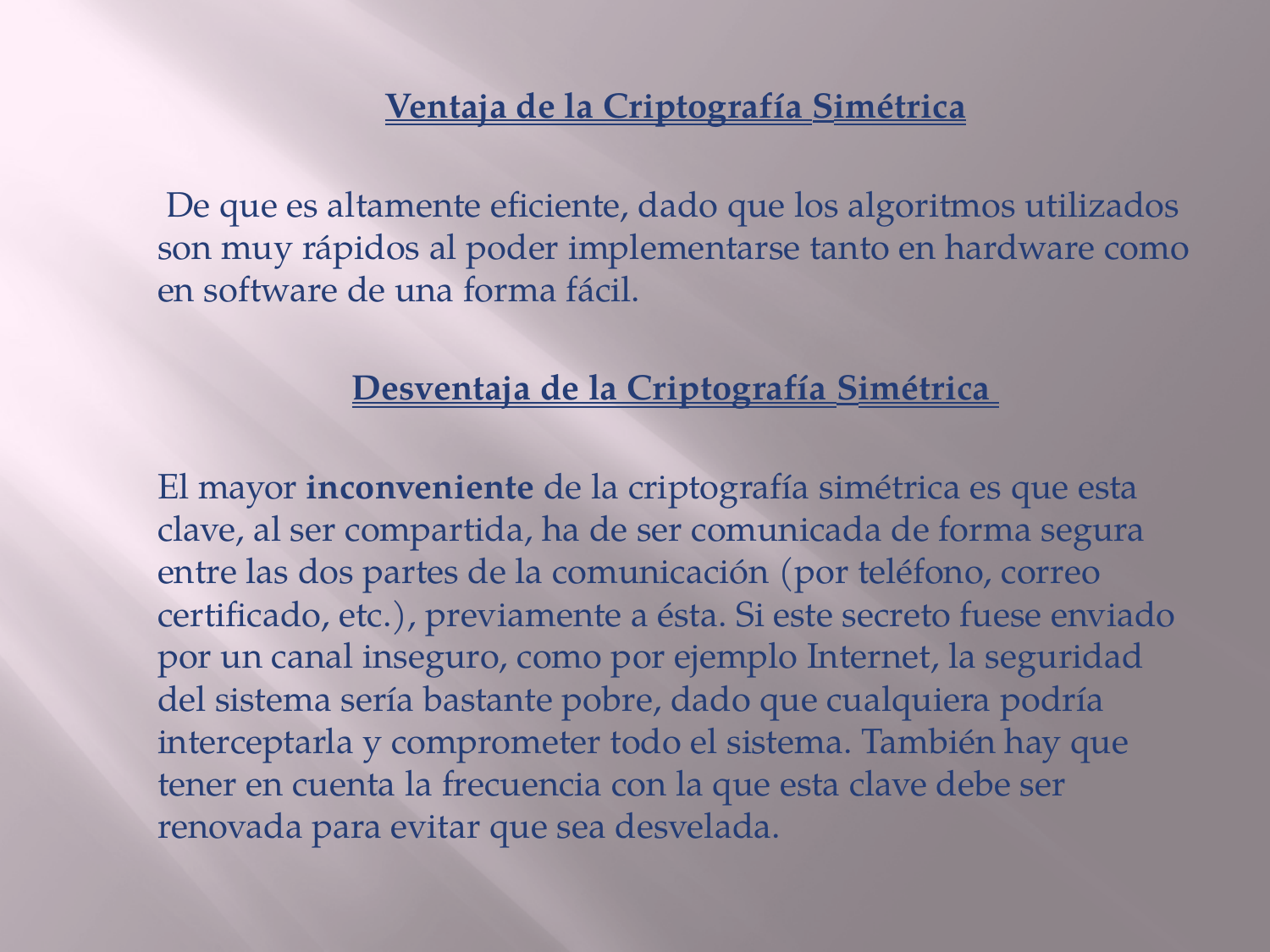

Ventaja de la Criptografía Simétrica

 De que es altamente eficiente, dado que los algoritmos utilizados son muy rápidos al poder implementarse tanto en hardware como en software de una forma fácil.

Desventaja de la Criptografía Simétrica

El mayor inconveniente de la criptografía simétrica es que esta clave, al ser compartida, ha de ser comunicada de forma segura entre las dos partes de la comunicación (por teléfono, correo certificado, etc.), previamente a ésta. Si este secreto fuese enviado por un canal inseguro, como por ejemplo Internet, la seguridad del sistema sería bastante pobre, dado que cualquiera podría interceptarla y comprometer todo el sistema. También hay que tener en cuenta la frecuencia con la que esta clave debe ser renovada para evitar que sea desvelada.